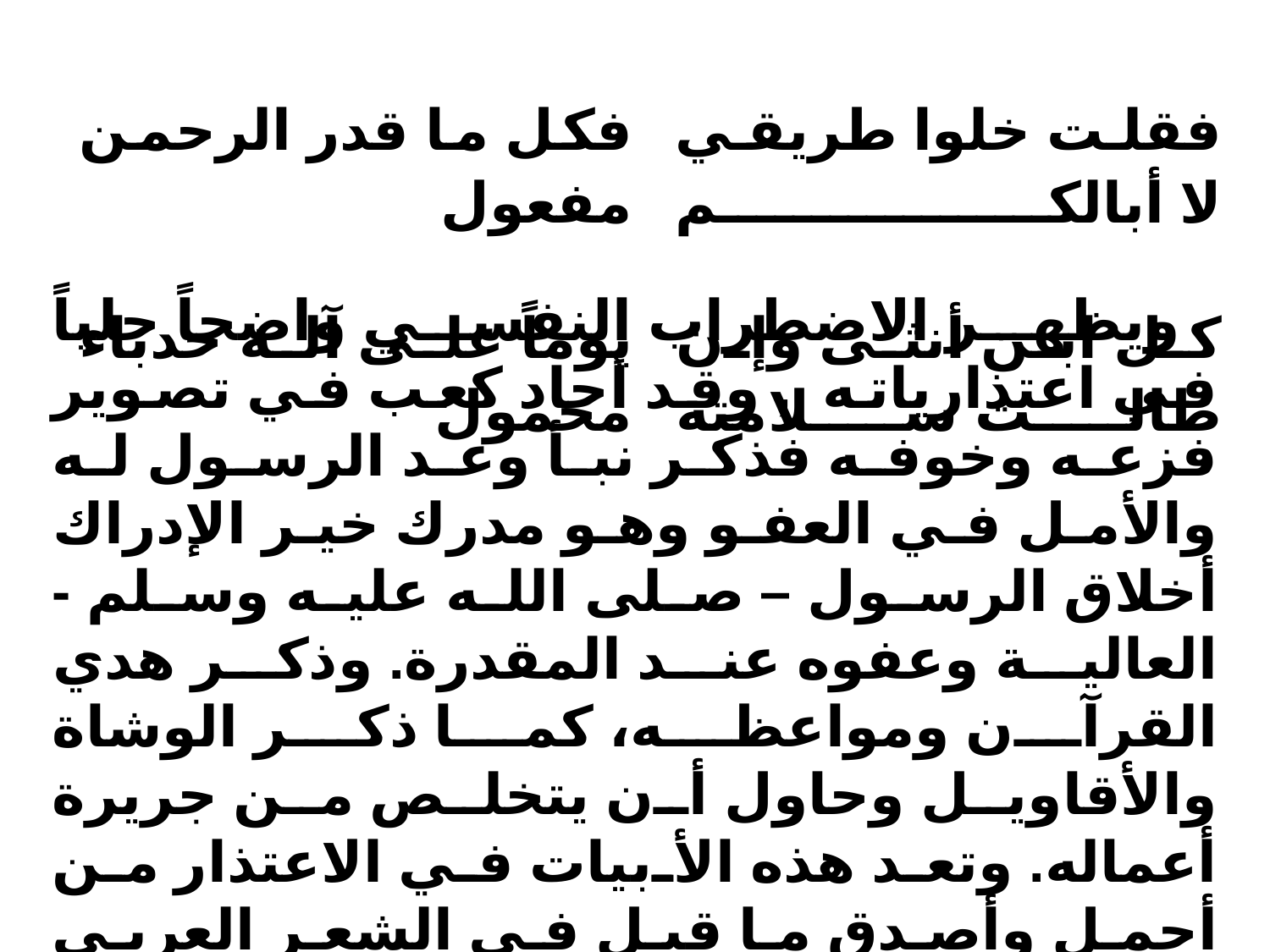

| فكل ما قدر الرحمن مفعول |  | فقلت خلوا طريقي لا أبالكم |
| --- | --- | --- |
| يوماً على آلة حدباء محمول |  | كل ابن أنثى وإن طالت سلامته |
ويظهر الاضطراب النفسي واضحاً جلياً في اعتذارياته  , وقد أجاد كعب في تصوير فزعه وخوفه فذكر نبأ وعد الرسول له والأمل في العفو وهو مدرك خير الإدراك أخلاق الرسول – صلى الله عليه وسلم - العالية وعفوه عند المقدرة. وذكر هدي القرآن ومواعظه، كما ذكر الوشاة والأقاويل وحاول أن يتخلص من جريرة أعماله. وتعد هذه الأبيات في الاعتذار من أجمل وأصدق ما قيل في الشعر العربي على الرغم من ظهور طابع التقليدية فيها.